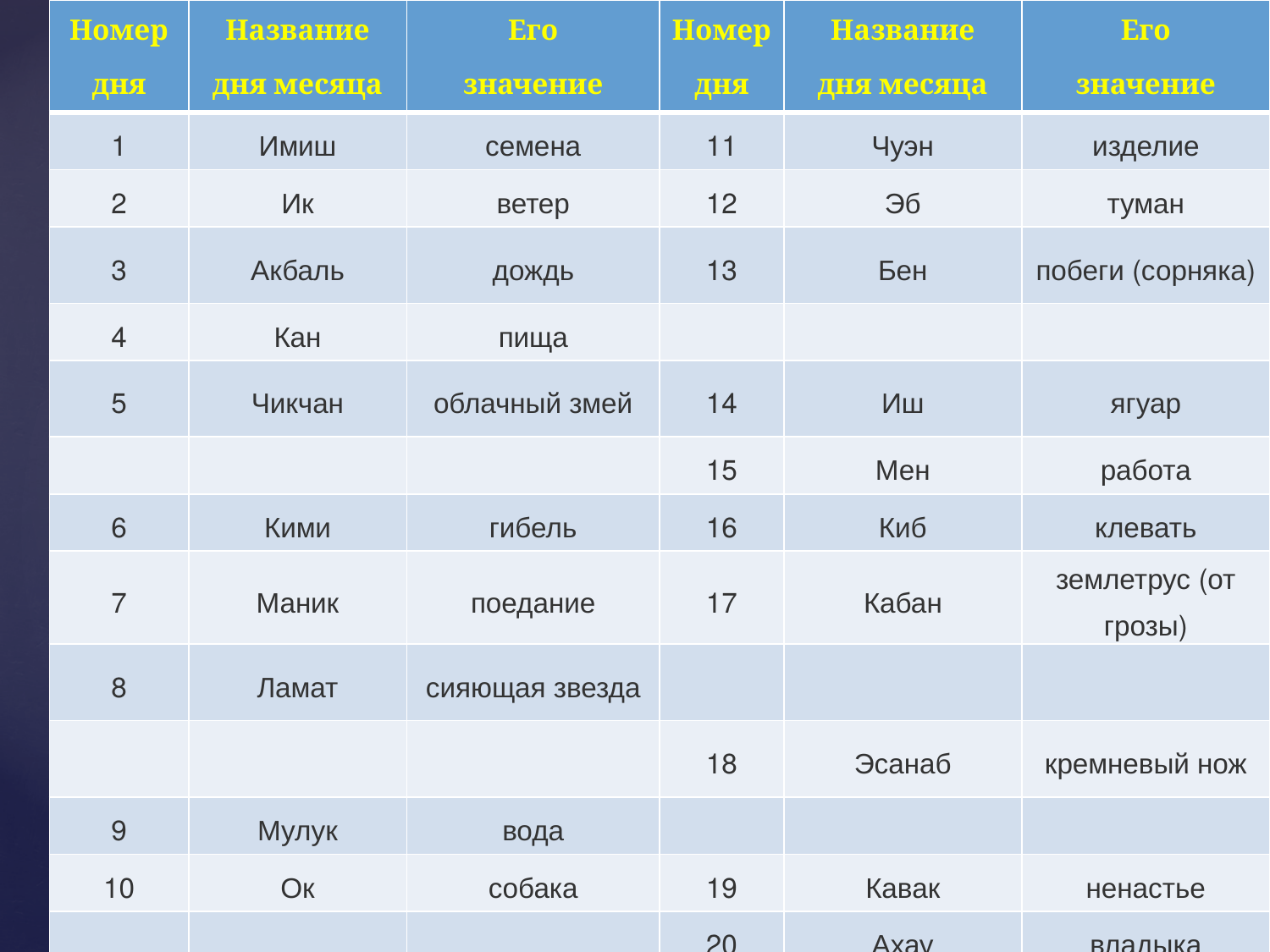

| Номер дня | Название дня месяца | Его значение | Номер дня | Название дня месяца | Его значение |
| --- | --- | --- | --- | --- | --- |
| 1 | Имиш | семена | 11 | Чуэн | изделие |
| 2 | Ик | ветер | 12 | Эб | туман |
| 3 | Акбаль | дождь | 13 | Бен | побеги (сорняка) |
| 4 | Кан | пища |  |  |  |
| 5 | Чикчан | облачный змей | 14 | Иш | ягуар |
|  |  |  | 15 | Мен | работа |
| 6 | Кими | гибель | 16 | Киб | клевать |
| 7 | Маник | поедание | 17 | Кабан | землетрус (от грозы) |
| 8 | Ламат | сияющая звезда |  |  |  |
|  |  |  | 18 | Эсанаб | кремневый нож |
| 9 | Мулук | вода |  |  |  |
| 10 | Ок | собака | 19 | Кавак | ненастье |
|  |  |  | 20 | Ахау | владыка |
#